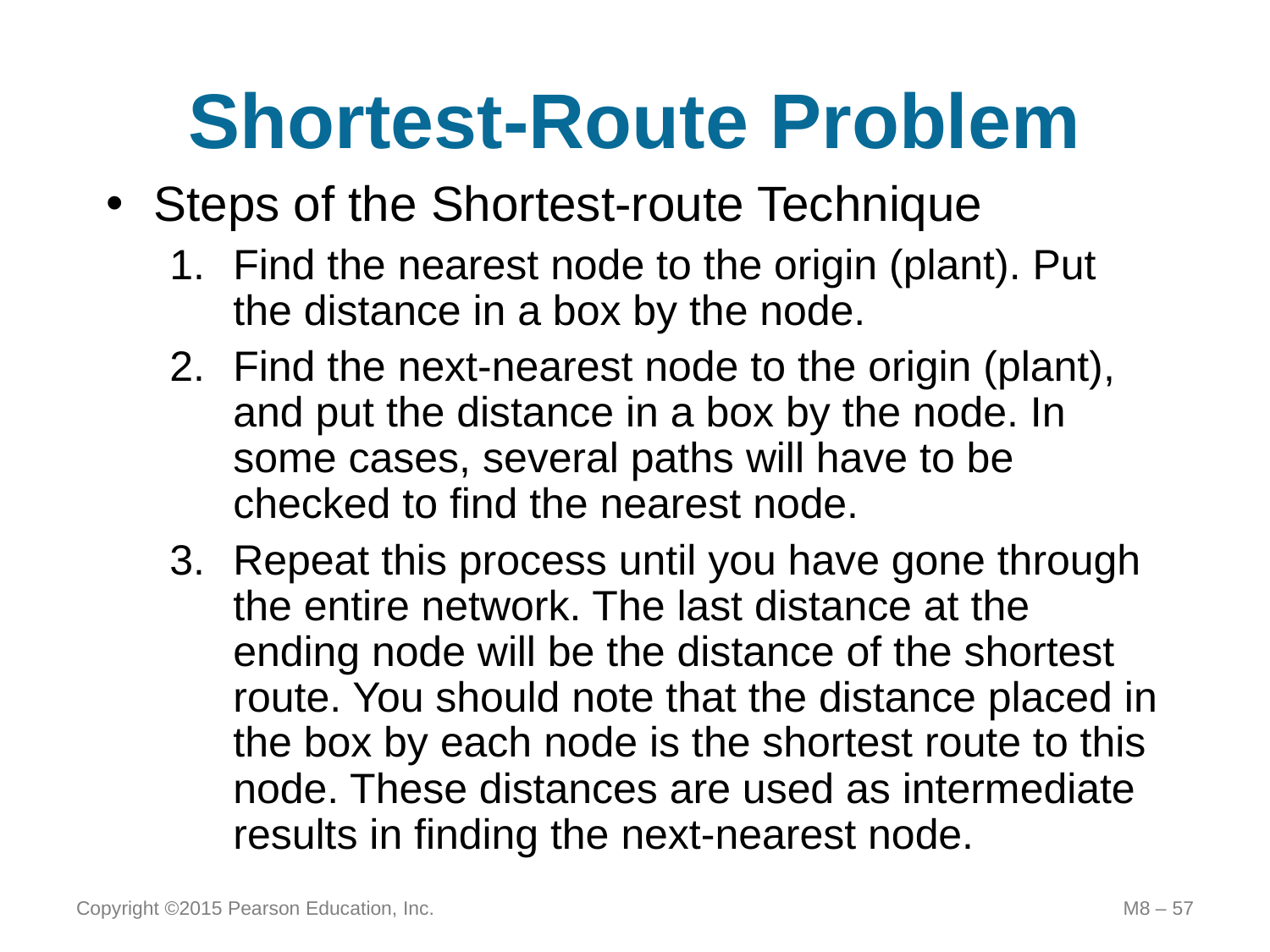

# Shortest-Route Problem
Steps of the Shortest-route Technique
Find the nearest node to the origin (plant). Put the distance in a box by the node.
Find the next-nearest node to the origin (plant), and put the distance in a box by the node. In some cases, several paths will have to be checked to find the nearest node.
Repeat this process until you have gone through the entire network. The last distance at the ending node will be the distance of the shortest route. You should note that the distance placed in the box by each node is the shortest route to this node. These distances are used as intermediate results in finding the next-nearest node.
Copyright ©2015 Pearson Education, Inc.
M8 – 57